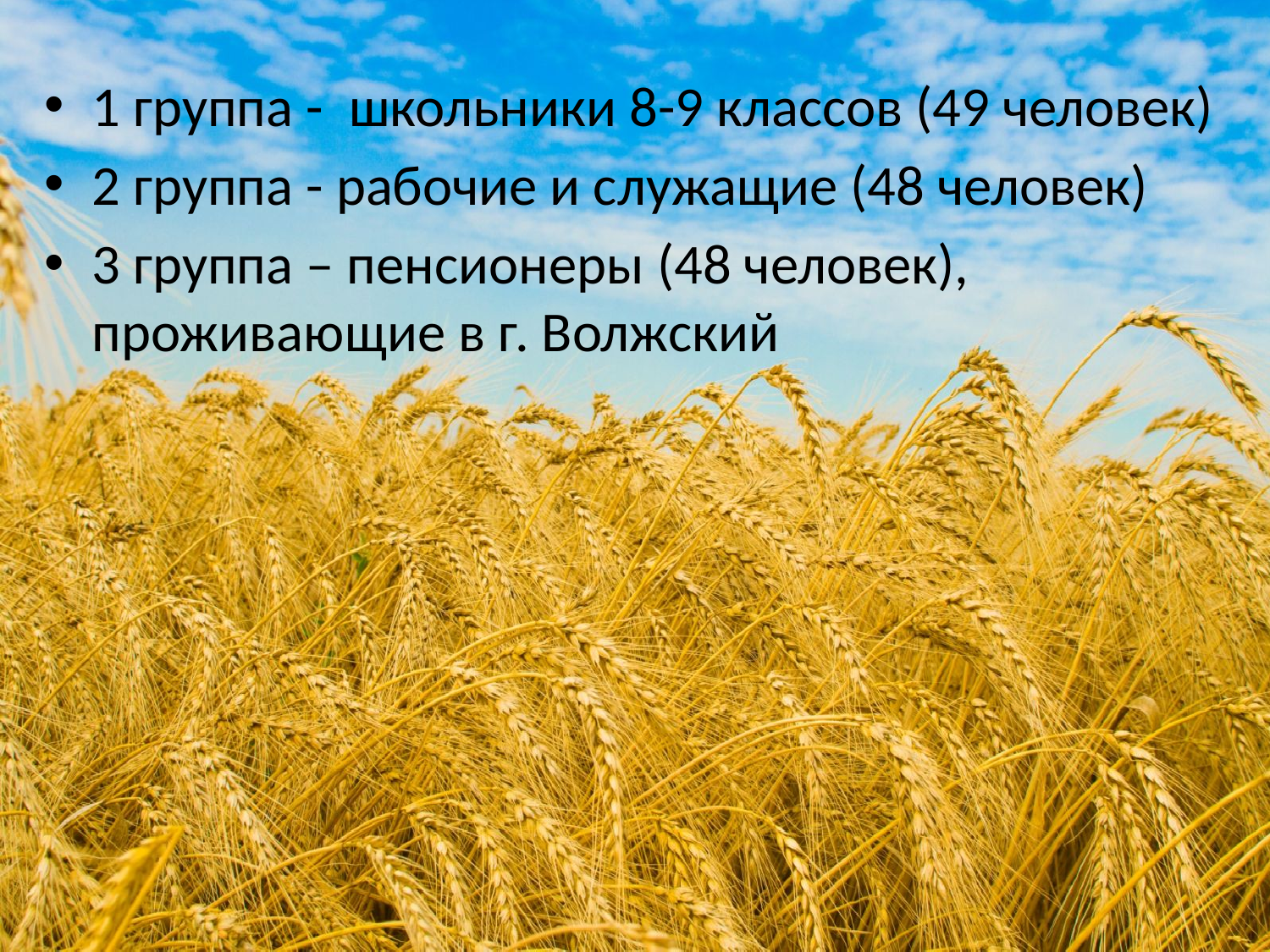

1 группа -  школьники 8-9 классов (49 человек)
2 группа - рабочие и служащие (48 человек)
3 группа – пенсионеры (48 человек), проживающие в г. Волжский